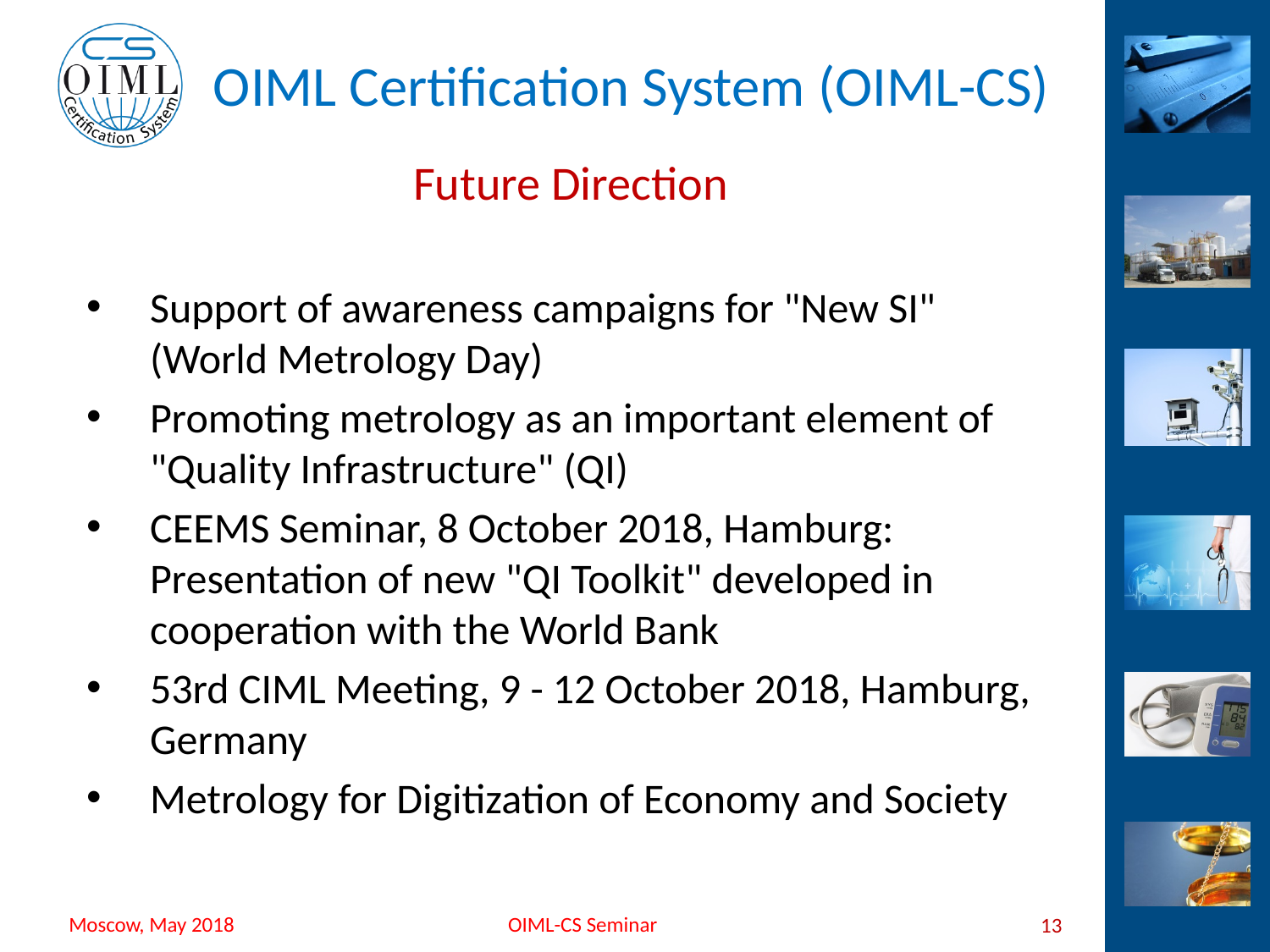

# Future Direction
Support of awareness campaigns for "New SI"
(World Metrology Day)
Promoting metrology as an important element of "Quality Infrastructure" (QI)
CEEMS Seminar, 8 October 2018, Hamburg:
Presentation of new "QI Toolkit" developed in cooperation with the World Bank
53rd CIML Meeting, 9 - 12 October 2018, Hamburg, Germany
Metrology for Digitization of Economy and Society
13